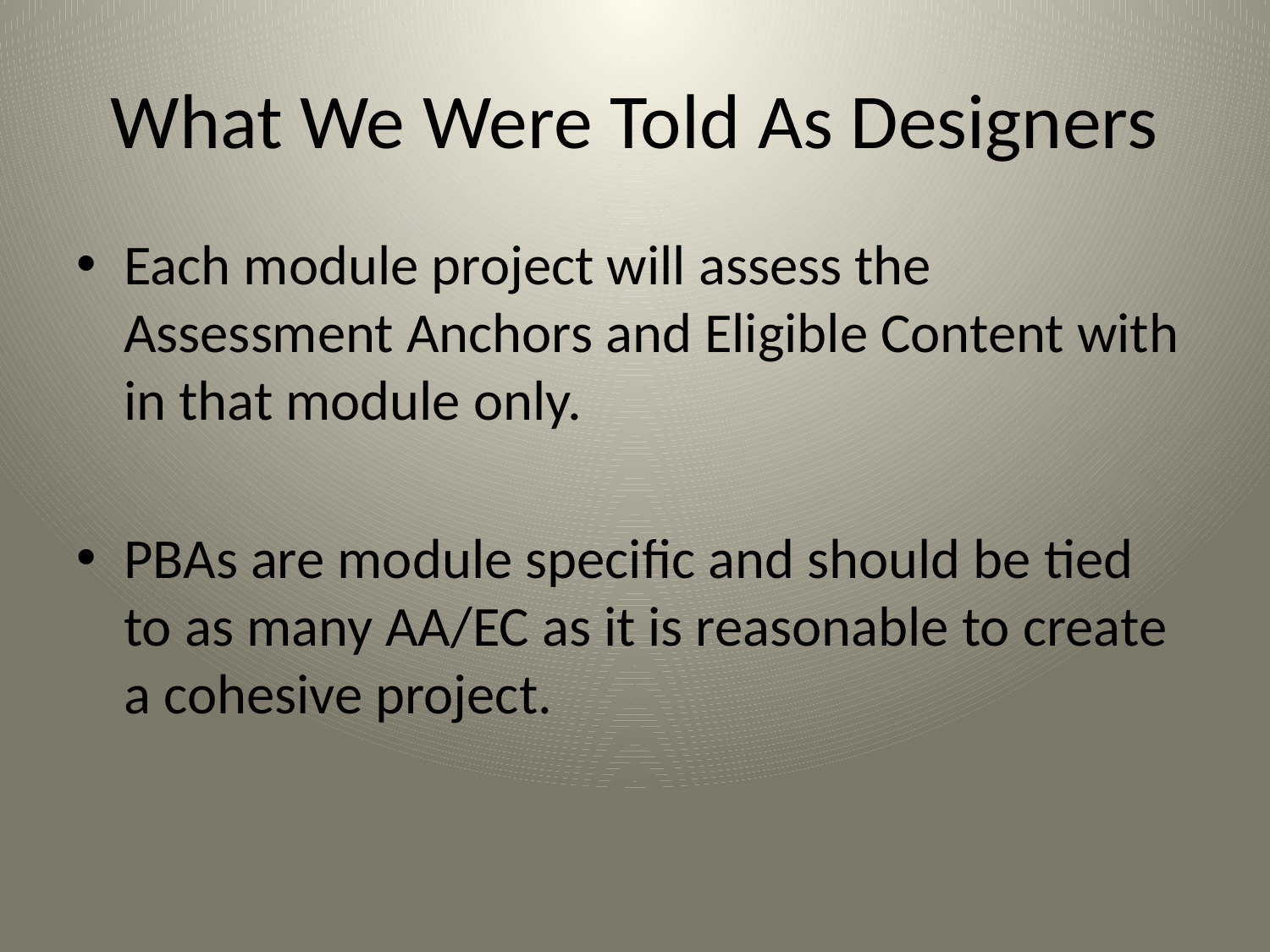

# What We Were Told As Designers
Each module project will assess the Assessment Anchors and Eligible Content with in that module only.

PBAs are module specific and should be tied to as many AA/EC as it is reasonable to create a cohesive project.